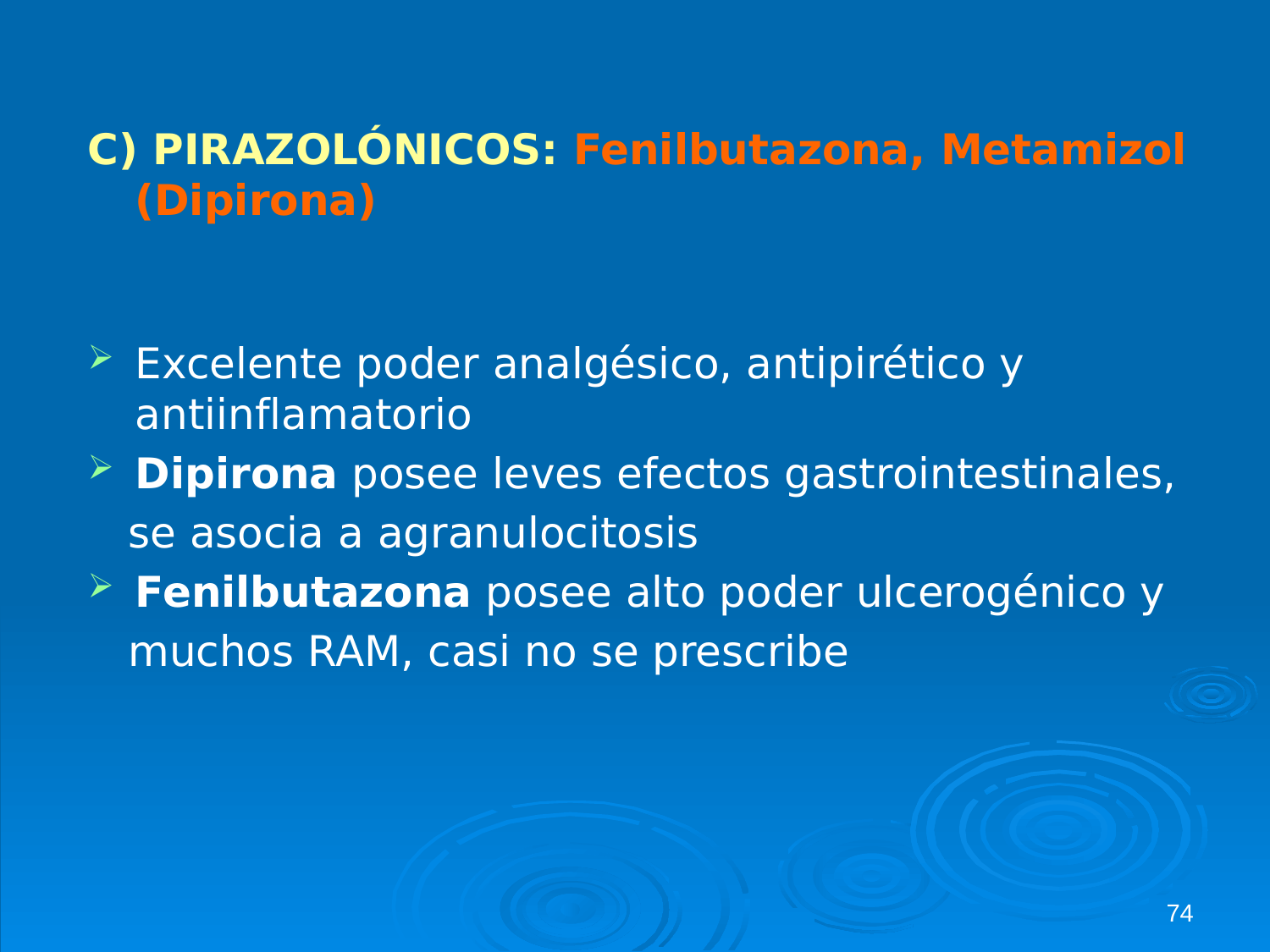

C) PIRAZOLÓNICOS: Fenilbutazona, Metamizol (Dipirona)

Excelente poder analgésico, antipirético y      antiinflamatorio
Dipirona posee leves efectos gastrointestinales,
   se asocia a agranulocitosis
Fenilbutazona posee alto poder ulcerogénico y
   muchos RAM, casi no se prescribe

74